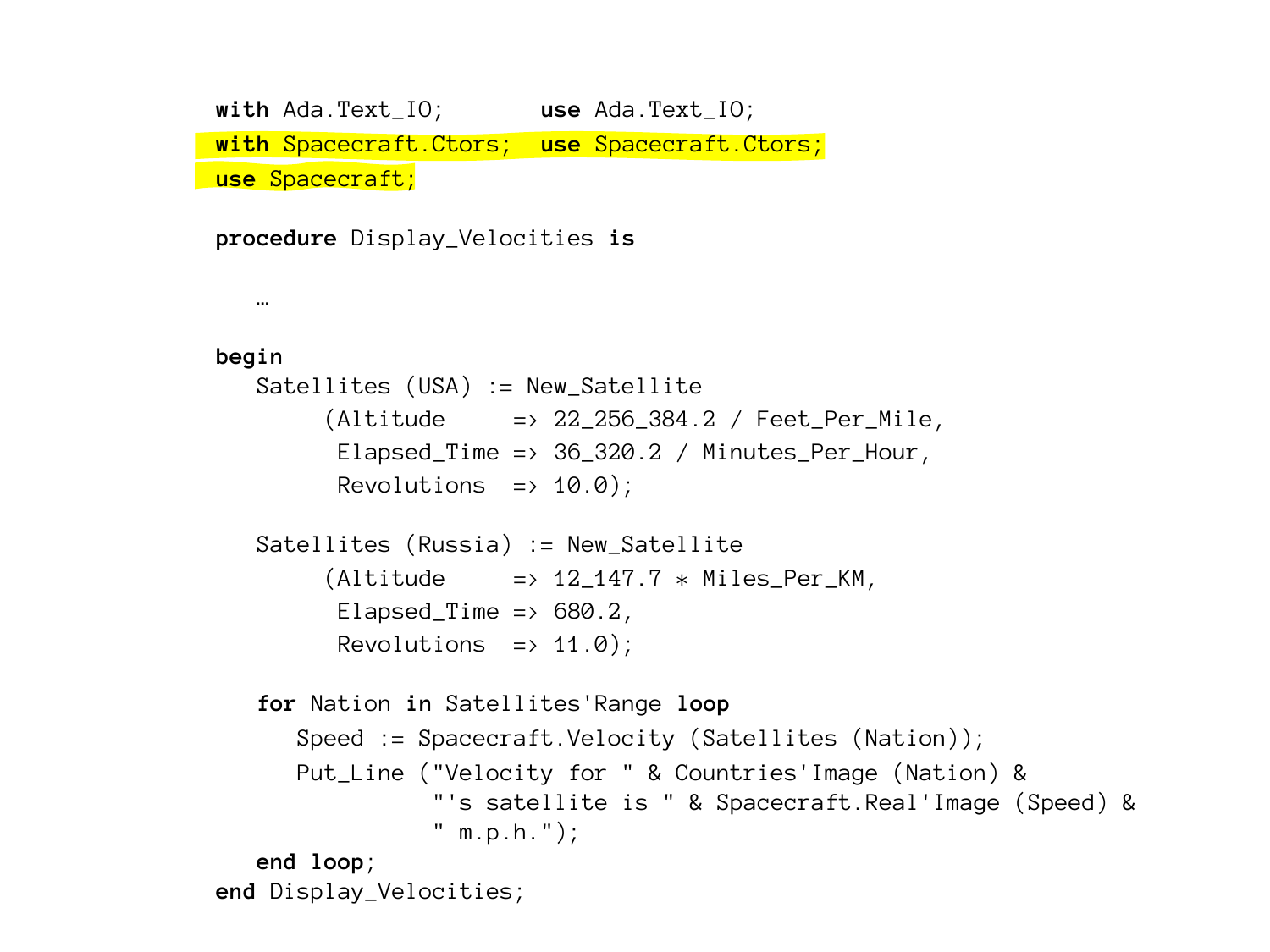

with Ada.Text_IO;       use Ada.Text_IO;
with Spacecraft.Ctors;  use Spacecraft.Ctors;
use Spacecraft;

procedure Display_Velocities is

   …

begin
   Satellites (USA) := New_Satellite
        (Altitude     => 22_256_384.2 / Feet_Per_Mile,
         Elapsed_Time => 36_320.2 / Minutes_Per_Hour,
         Revolutions  => 10.0);

   Satellites (Russia) := New_Satellite
        (Altitude     => 12_147.7 * Miles_Per_KM,
         Elapsed_Time => 680.2,
         Revolutions  => 11.0);

   for Nation in Satellites'Range loop
      Speed := Spacecraft.Velocity (Satellites (Nation));
      Put_Line ("Velocity for " & Countries'Image (Nation) &
                "'s satellite is " & Spacecraft.Real'Image (Speed) &
                " m.p.h.");
   end loop;
end Display_Velocities;